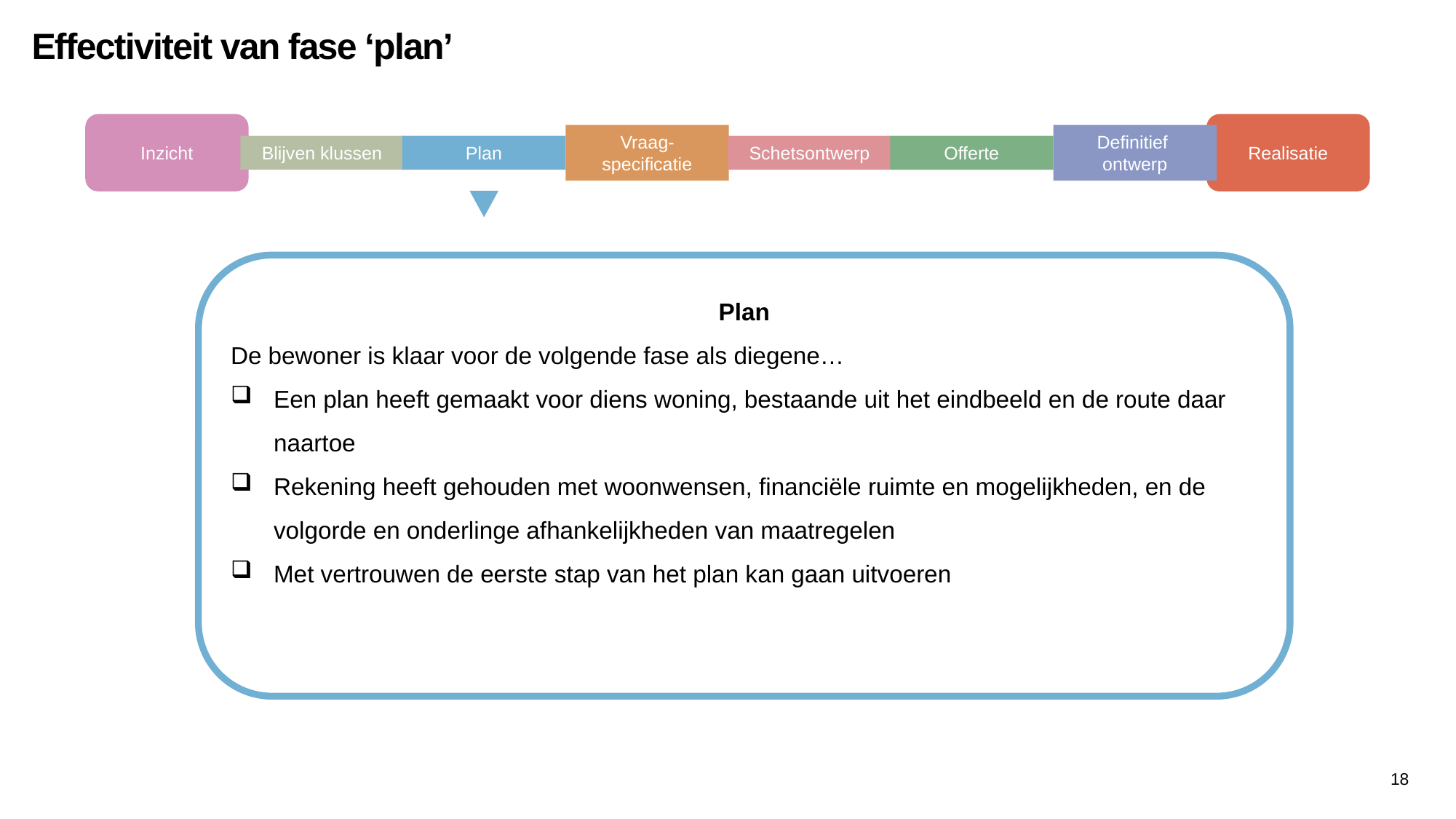

Effectiviteit van fase ‘plan’
Inzicht
Blijven klussen
Plan
Vraag-
specificatie
Schetsontwerp
Offerte
Definitief
ontwerp
Realisatie

Plan
De bewoner is klaar voor de volgende fase als diegene…
Een plan heeft gemaakt voor diens woning, bestaande uit het eindbeeld en de route daar naartoe
Rekening heeft gehouden met woonwensen, financiële ruimte en mogelijkheden, en de volgorde en onderlinge afhankelijkheden van maatregelen
Met vertrouwen de eerste stap van het plan kan gaan uitvoeren
18